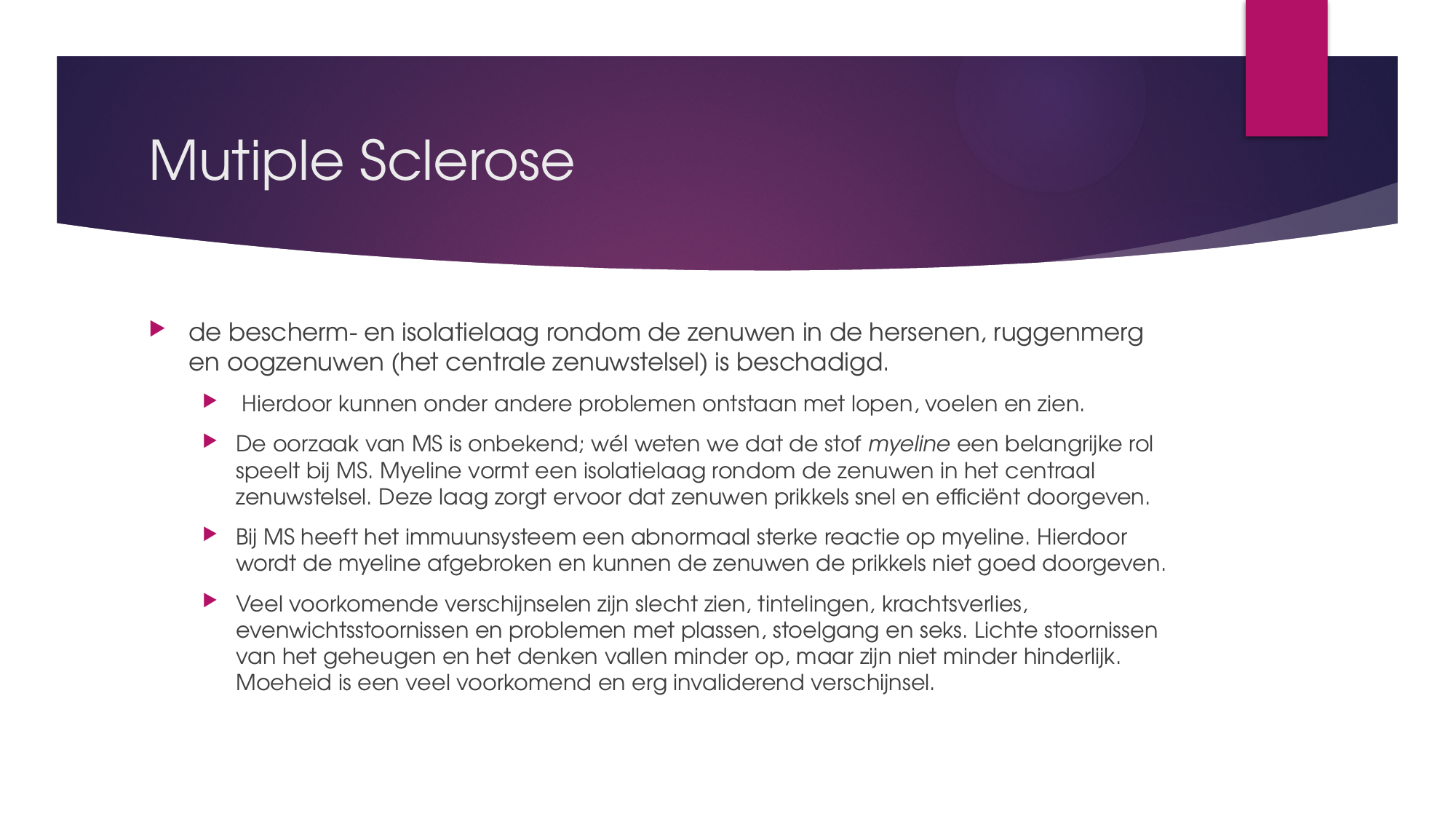

# Mutiple Sclerose
de bescherm- en isolatielaag rondom de zenuwen in de hersenen, ruggenmerg en oogzenuwen (het centrale zenuwstelsel) is beschadigd.
 Hierdoor kunnen onder andere problemen ontstaan met lopen, voelen en zien.
De oorzaak van MS is onbekend; wél weten we dat de stof myeline een belangrijke rol speelt bij MS. Myeline vormt een isolatielaag rondom de zenuwen in het centraal zenuwstelsel. Deze laag zorgt ervoor dat zenuwen prikkels snel en efficiënt doorgeven.
Bij MS heeft het immuunsysteem een abnormaal sterke reactie op myeline. Hierdoor wordt de myeline afgebroken en kunnen de zenuwen de prikkels niet goed doorgeven.
Veel voorkomende verschijnselen zijn slecht zien, tintelingen, krachtsverlies, evenwichtsstoornissen en problemen met plassen, stoelgang en seks. Lichte stoornissen van het geheugen en het denken vallen minder op, maar zijn niet minder hinderlijk. Moeheid is een veel voorkomend en erg invaliderend verschijnsel.